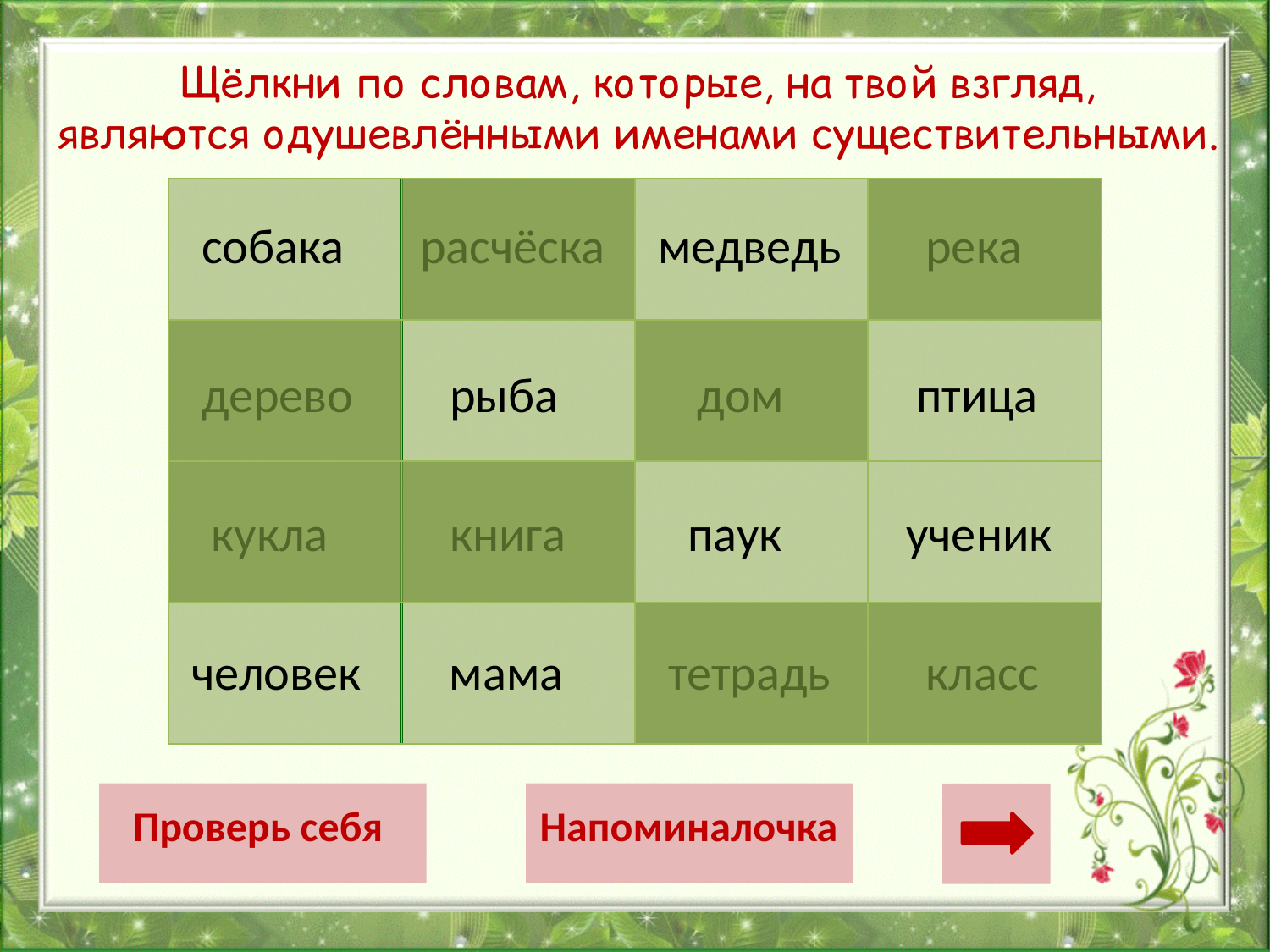

Щёлкни по словам, которые, на твой взгляд,
являются одушевлёнными именами существительными.

|  |  |  |  |
| --- | --- | --- | --- |
|  |  |  |  |
|  |  |  |  |
|  |  |  |  |
собака
расчёска
медведь
река
дерево
рыба
дом
птица
кукла
книга
паук
ученик
человек
мама
тетрадь
класс

Проверь себя

Напоминалочка